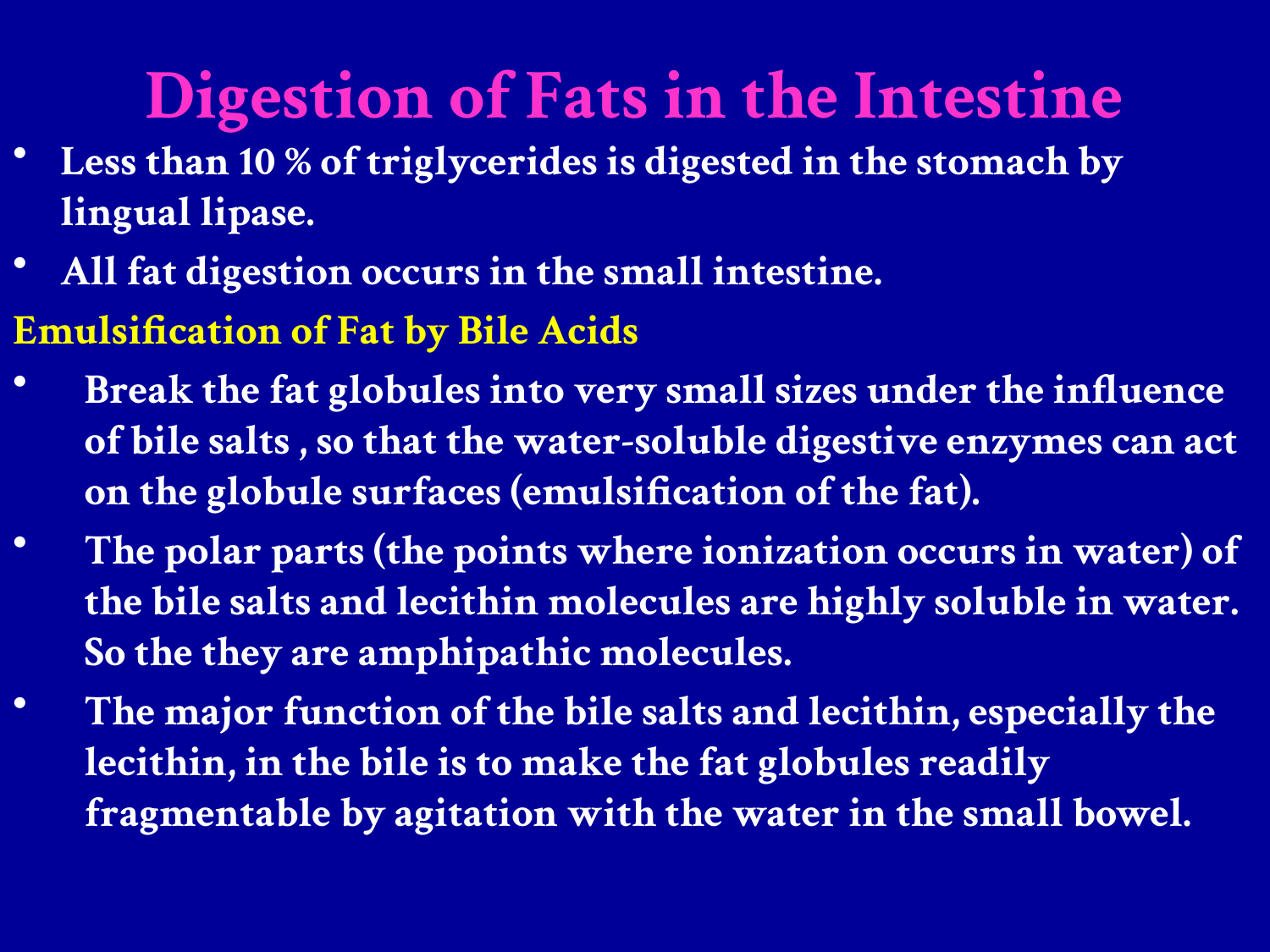

# Digestion of Fats in the Intestine
Less than 10 % of triglycerides is digested in the stomach by lingual lipase.
All fat digestion occurs in the small intestine.
Emulsification of Fat by Bile Acids
Break the fat globules into very small sizes under the influence of bile salts , so that the water-soluble digestive enzymes can act on the globule surfaces (emulsification of the fat).
The polar parts (the points where ionization occurs in water) of the bile salts and lecithin molecules are highly soluble in water. So the they are amphipathic molecules.
The major function of the bile salts and lecithin, especially the lecithin, in the bile is to make the fat globules readily fragmentable by agitation with the water in the small bowel.